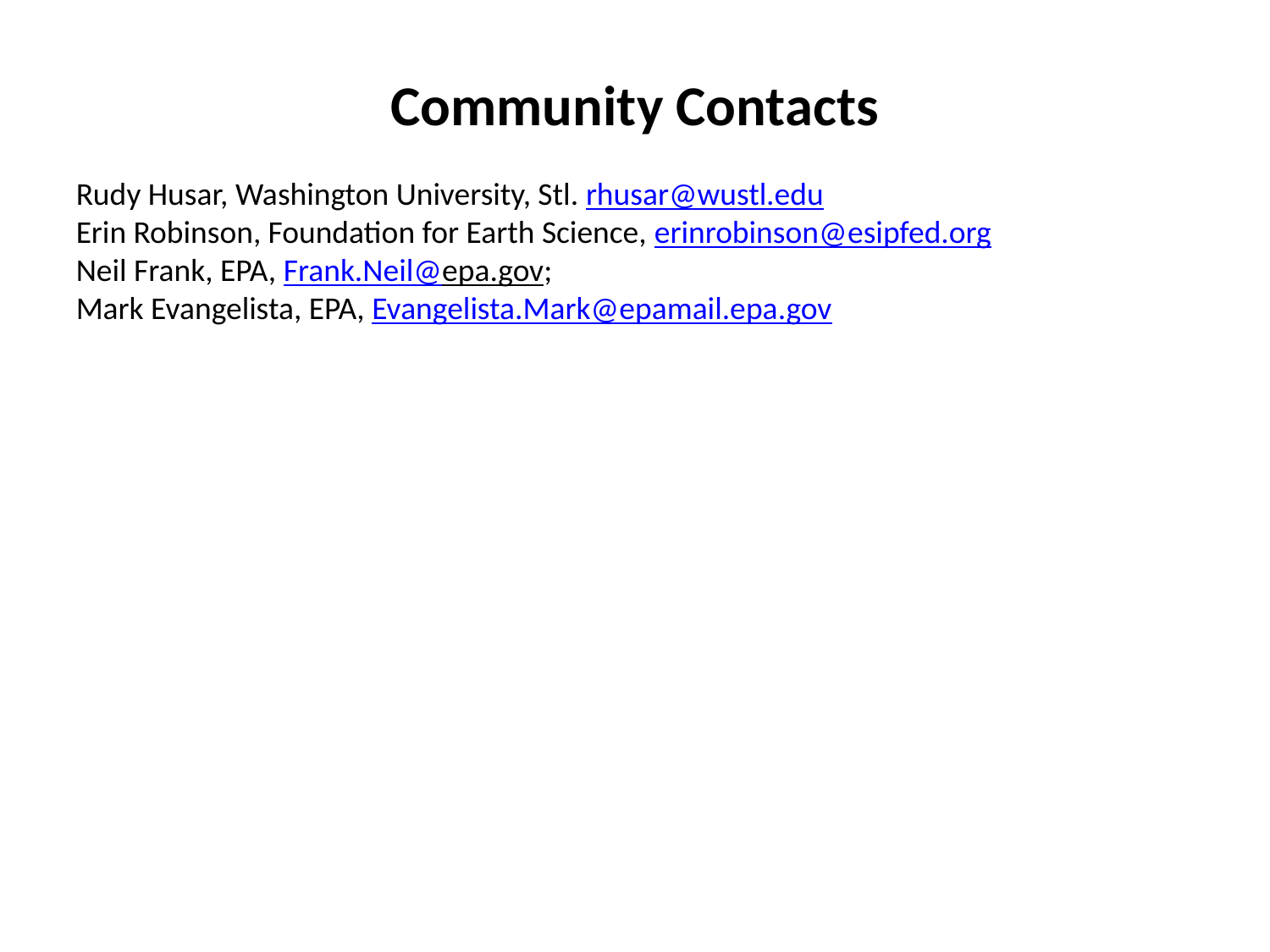

# Community Contacts
Rudy Husar, Washington University, Stl. rhusar@wustl.edu
Erin Robinson, Foundation for Earth Science, erinrobinson@esipfed.org
Neil Frank, EPA, Frank.Neil@epa.gov;
Mark Evangelista, EPA, Evangelista.Mark@epamail.epa.gov